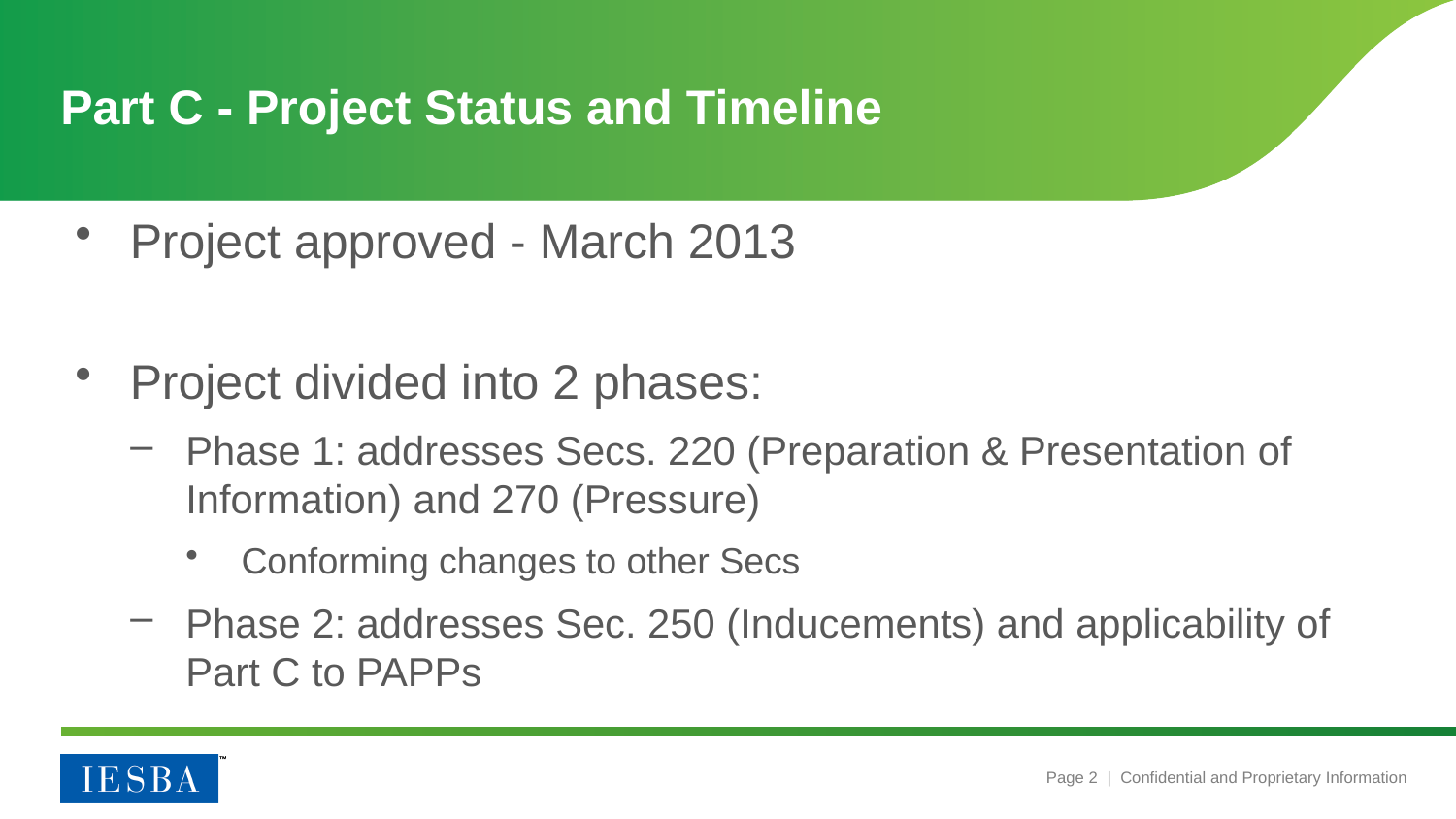

# Part C - Project Status and Timeline
Project approved - March 2013

Project divided into 2 phases:
Phase 1: addresses Secs. 220 (Preparation & Presentation of Information) and 270 (Pressure)
Conforming changes to other Secs
Phase 2: addresses Sec. 250 (Inducements) and applicability of Part C to PAPPs